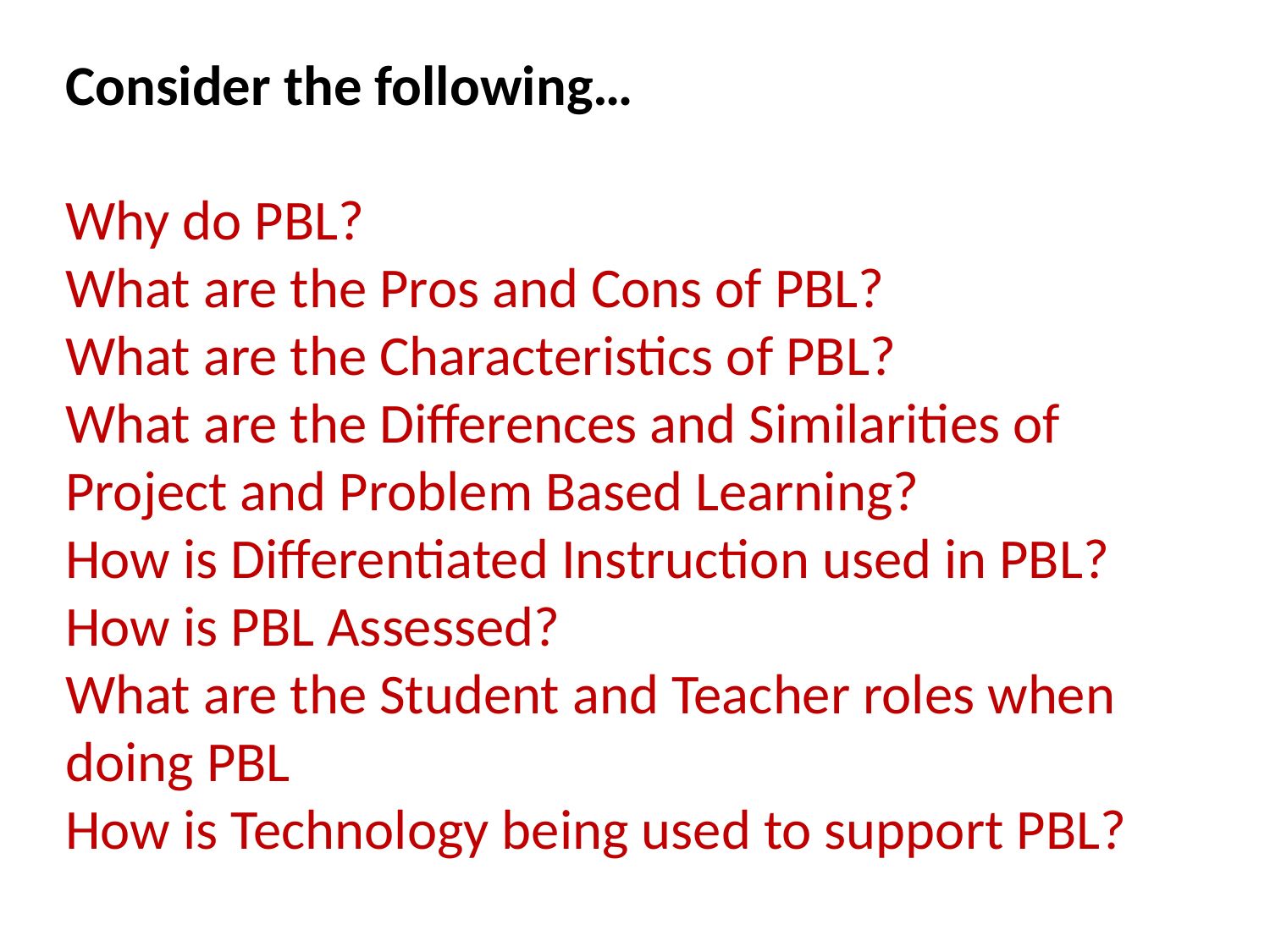

Consider the following…

Why do PBL?
What are the Pros and Cons of PBL?
What are the Characteristics of PBL?
What are the Differences and Similarities of  Project and Problem Based Learning?
How is Differentiated Instruction used in PBL?
How is PBL Assessed?
What are the Student and Teacher roles when doing PBL
How is Technology being used to support PBL?